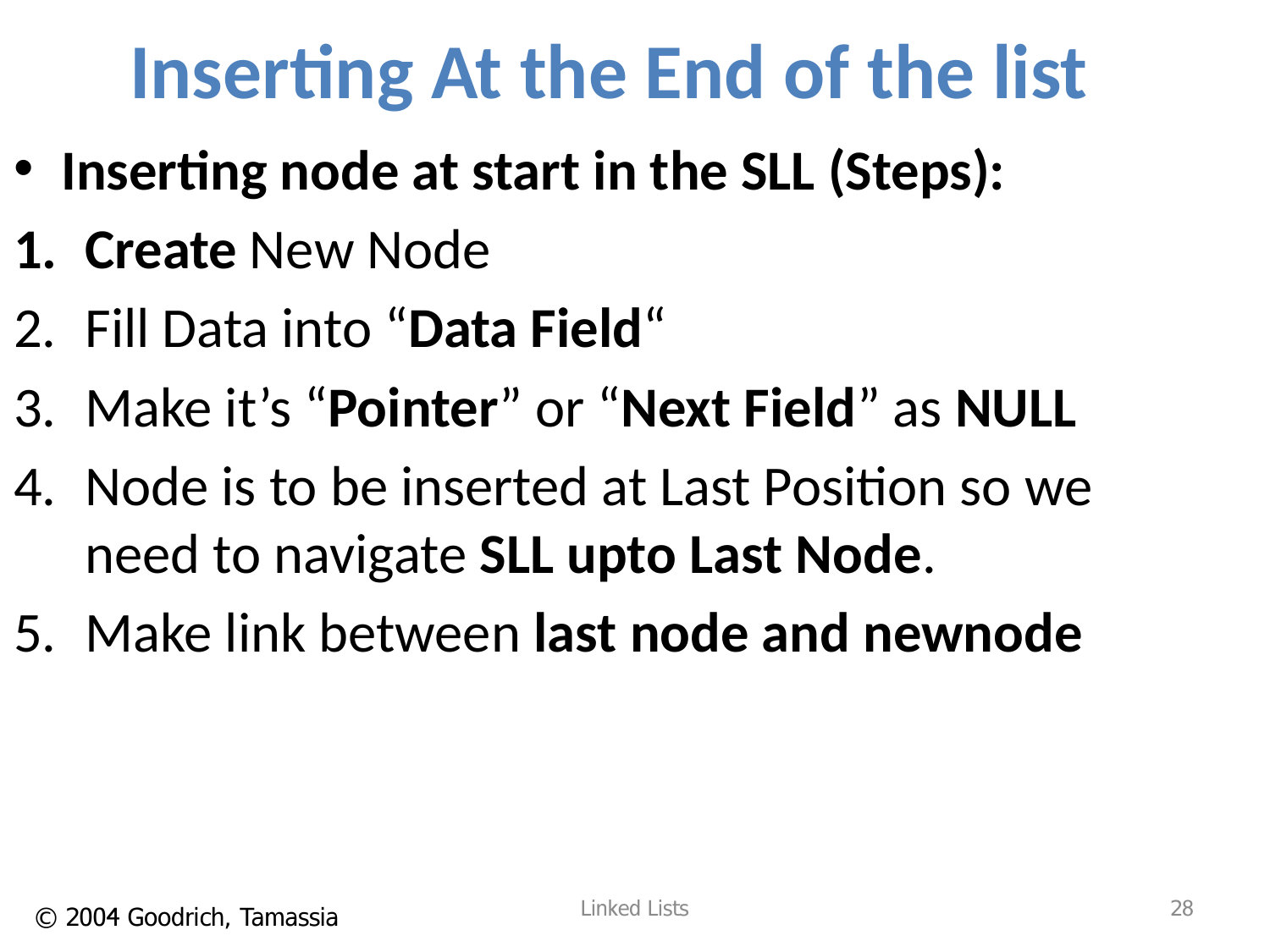

# Inserting At the End of the list
Inserting node at start in the SLL (Steps):
Create New Node
Fill Data into “Data Field“
Make it’s “Pointer” or “Next Field” as NULL
Node is to be inserted at Last Position so we need to navigate SLL upto Last Node.
Make link between last node and newnode
Linked Lists
28